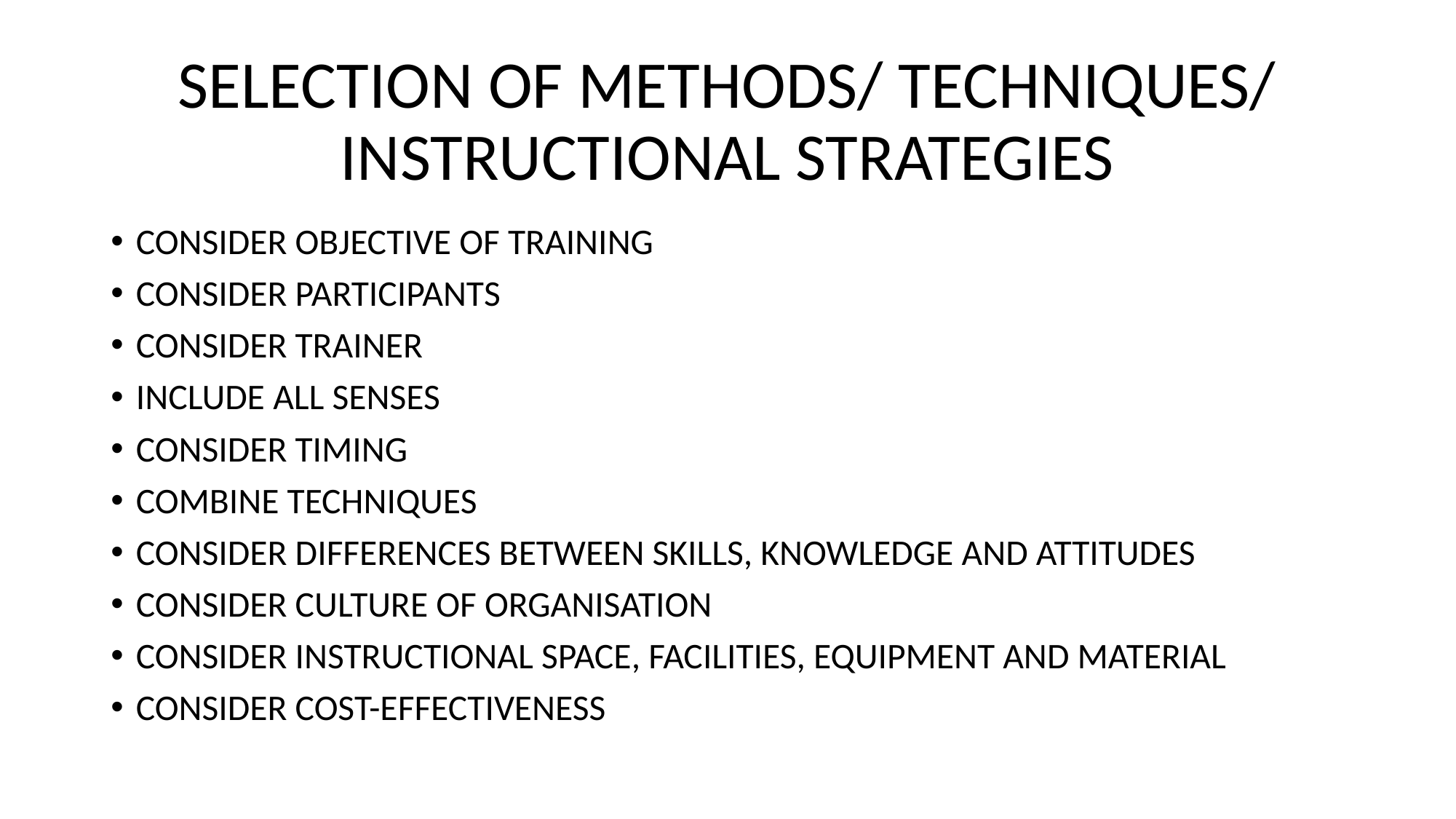

# SELECTION OF METHODS/ TECHNIQUES/ INSTRUCTIONAL STRATEGIES
CONSIDER OBJECTIVE OF TRAINING
CONSIDER PARTICIPANTS
CONSIDER TRAINER
INCLUDE ALL SENSES
CONSIDER TIMING
COMBINE TECHNIQUES
CONSIDER DIFFERENCES BETWEEN SKILLS, KNOWLEDGE AND ATTITUDES
CONSIDER CULTURE OF ORGANISATION
CONSIDER INSTRUCTIONAL SPACE, FACILITIES, EQUIPMENT AND MATERIAL
CONSIDER COST-EFFECTIVENESS